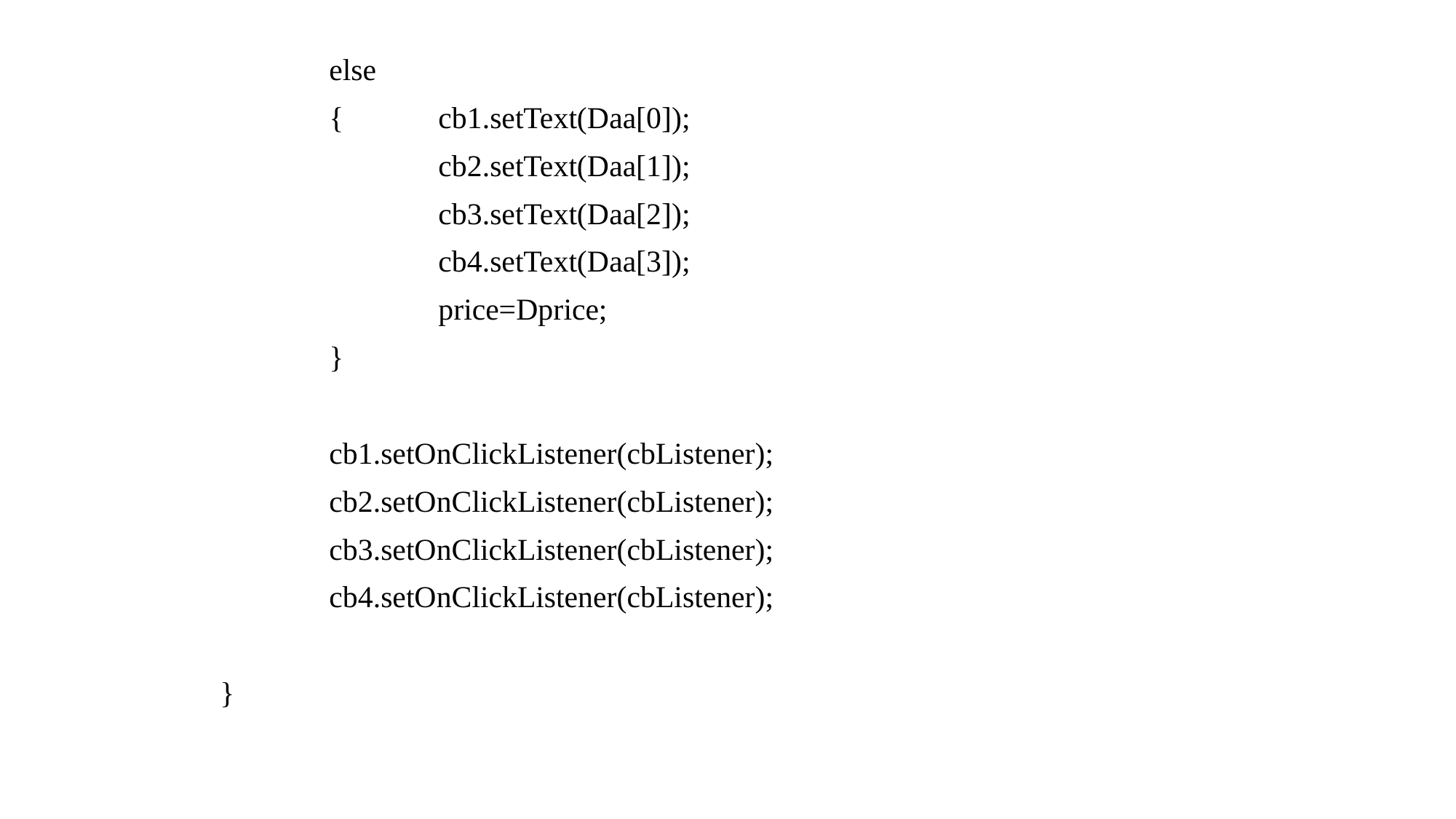

else
		{	cb1.setText(Daa[0]);
			cb2.setText(Daa[1]);
			cb3.setText(Daa[2]);
			cb4.setText(Daa[3]);
			price=Dprice;
		}

		cb1.setOnClickListener(cbListener);
		cb2.setOnClickListener(cbListener);
		cb3.setOnClickListener(cbListener);
		cb4.setOnClickListener(cbListener);

	}